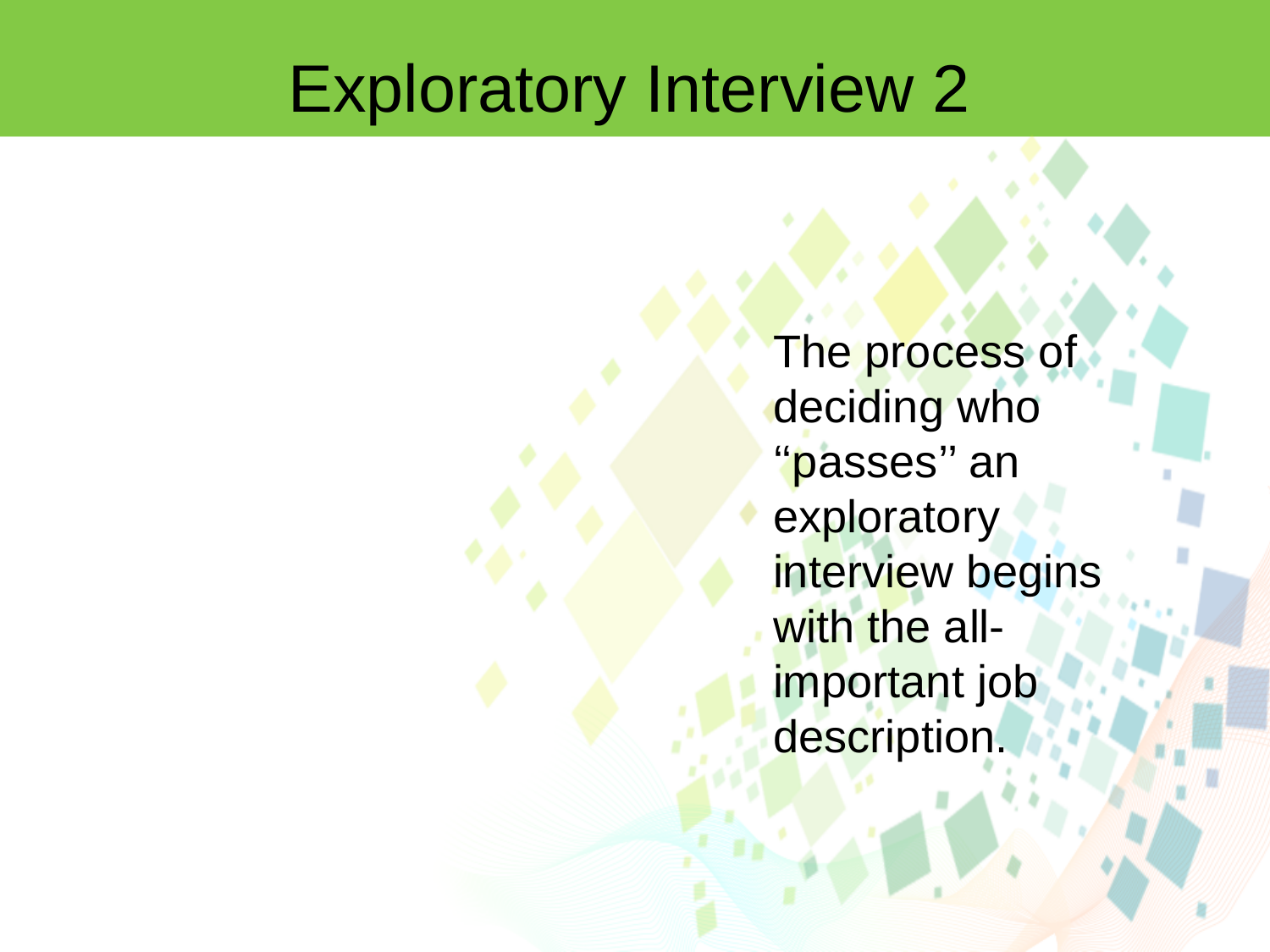

Exploratory Interview 2
The process of deciding who ‘‘passes’’ an
exploratory interview begins with the all-important job description.